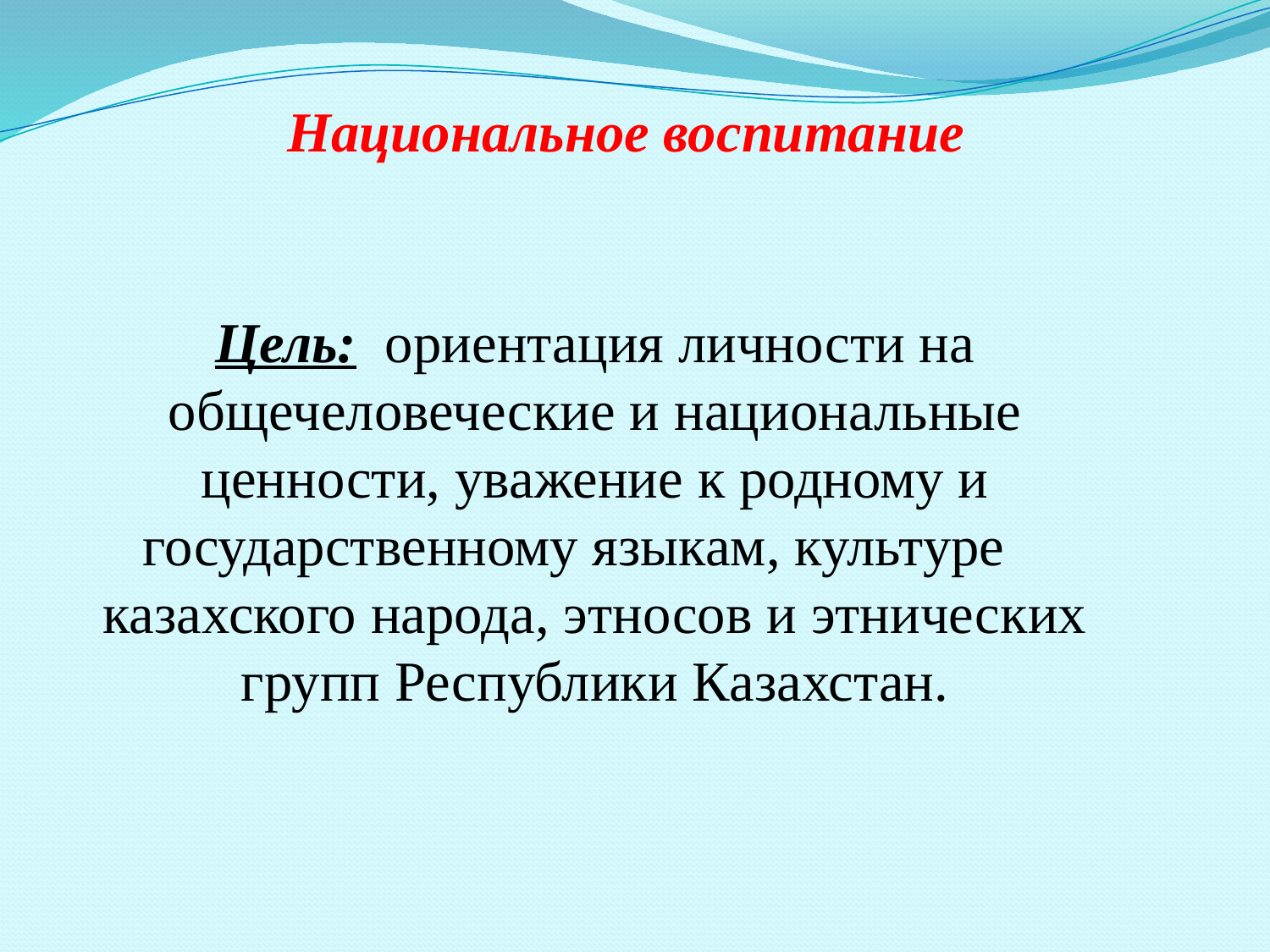

Национальное воспитание
Цель:  ориентация личности на общечеловеческие и национальные ценности, уважение к родному и государственному языкам, культуре    казахского народа, этносов и этнических групп Республики Казахстан.